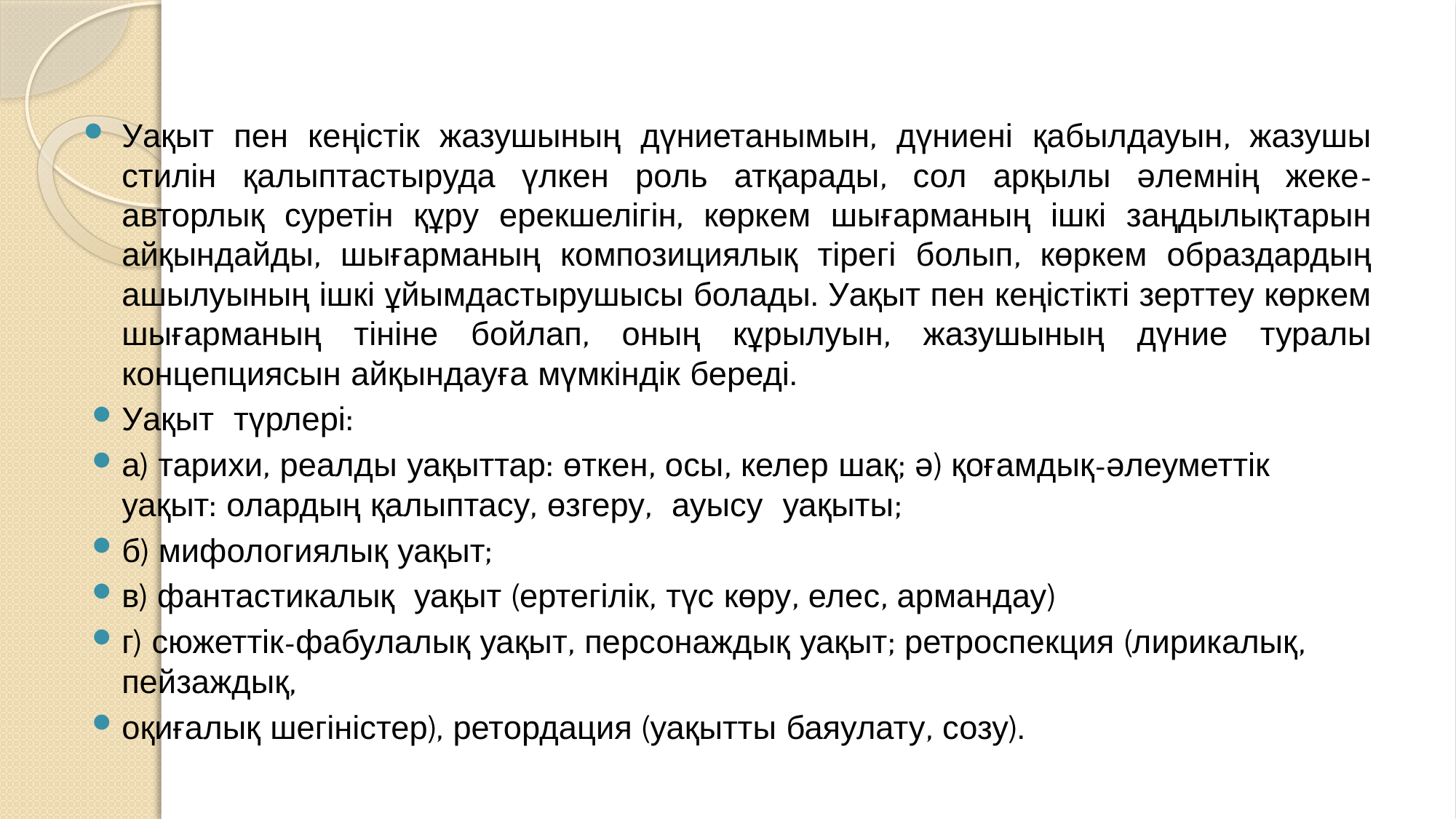

Уақыт пен кеңістік жазушының дүниетанымын, дүниені қабылдауын, жазушы стилін қалыптастыруда үлкен роль атқарады, сол арқылы әлемнің жеке-авторлық суретін құру ерекшелігін, көркем шығарманың ішкі заңдылықтарын айқындайды, шығарманың композициялық тірегі болып, көркем образдардың ашылуының ішкі ұйымдастырушысы болады. Уақыт пен кеңістікті зерттеу көркем шығарманың тініне бойлап, оның кұрылуын, жазушының дүние туралы концепциясын айқындауға мүмкіндік береді.
Уақыт  түрлері:
а) тарихи, реалды уақыттар: өткен, осы, келер шақ; ә) қоғамдық-әлеуметтік уақыт: олардың қалыптасу, өзгеру,  ауысу  уақыты;
б) мифологиялық уақыт;
в) фантастикалық  уақыт (ертегілік, түс көру, елес, армандау)
г) сюжеттік-фабулалық уақыт, персонаждық уақыт; ретроспекция (лирикалық, пейзаждық,
оқиғалық шегіністер), ретордация (уақытты баяулату, созу).